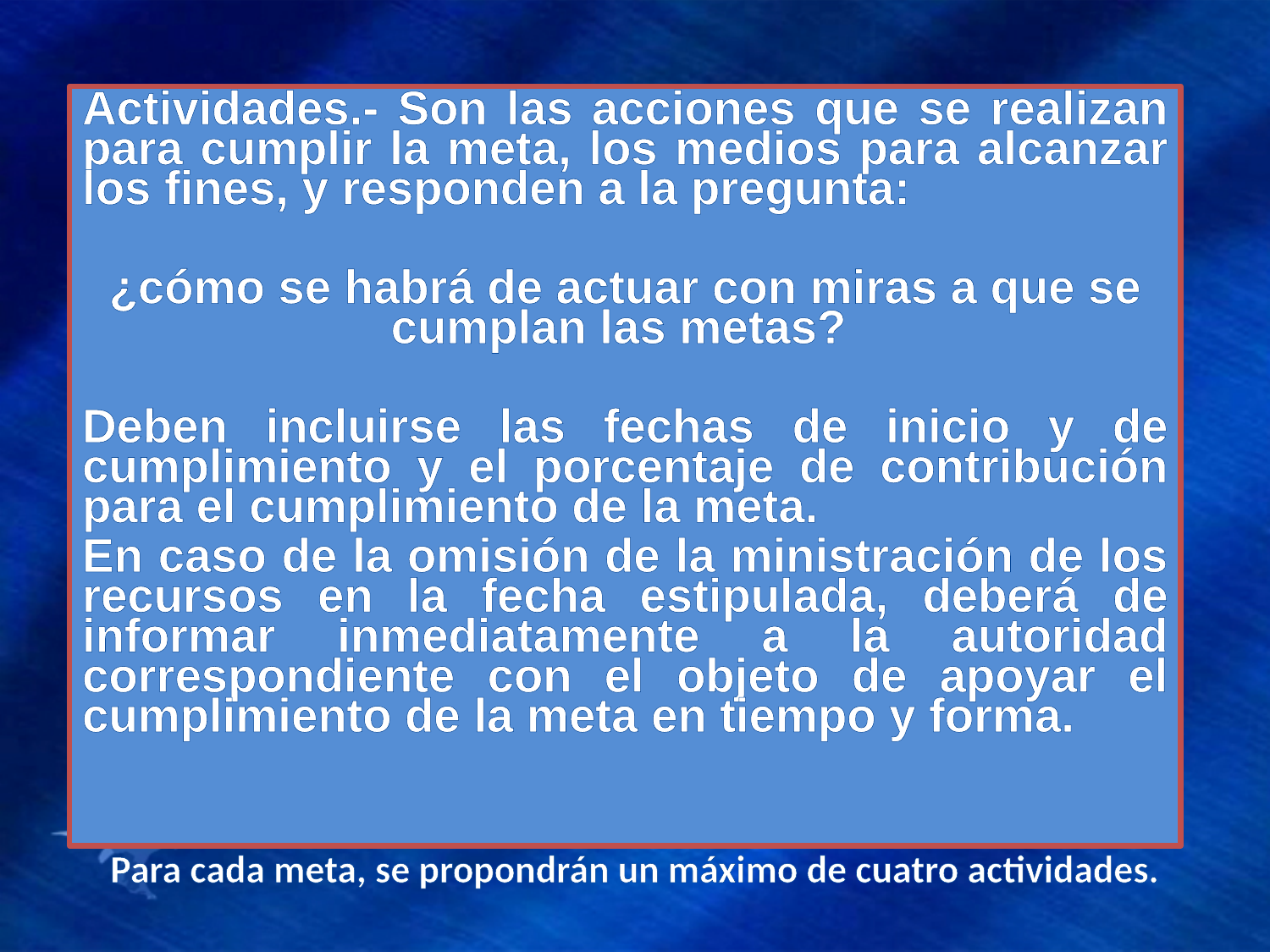

Actividades.- Son las acciones que se realizan para cumplir la meta, los medios para alcanzar los fines, y responden a la pregunta:

¿cómo se habrá de actuar con miras a que se cumplan las metas?

Deben incluirse las fechas de inicio y de cumplimiento y el porcentaje de contribución para el cumplimiento de la meta.
En caso de la omisión de la ministración de los recursos en la fecha estipulada, deberá de informar inmediatamente a la autoridad correspondiente con el objeto de apoyar el cumplimiento de la meta en tiempo y forma.

Para cada meta, se propondrán un máximo de cuatro actividades.